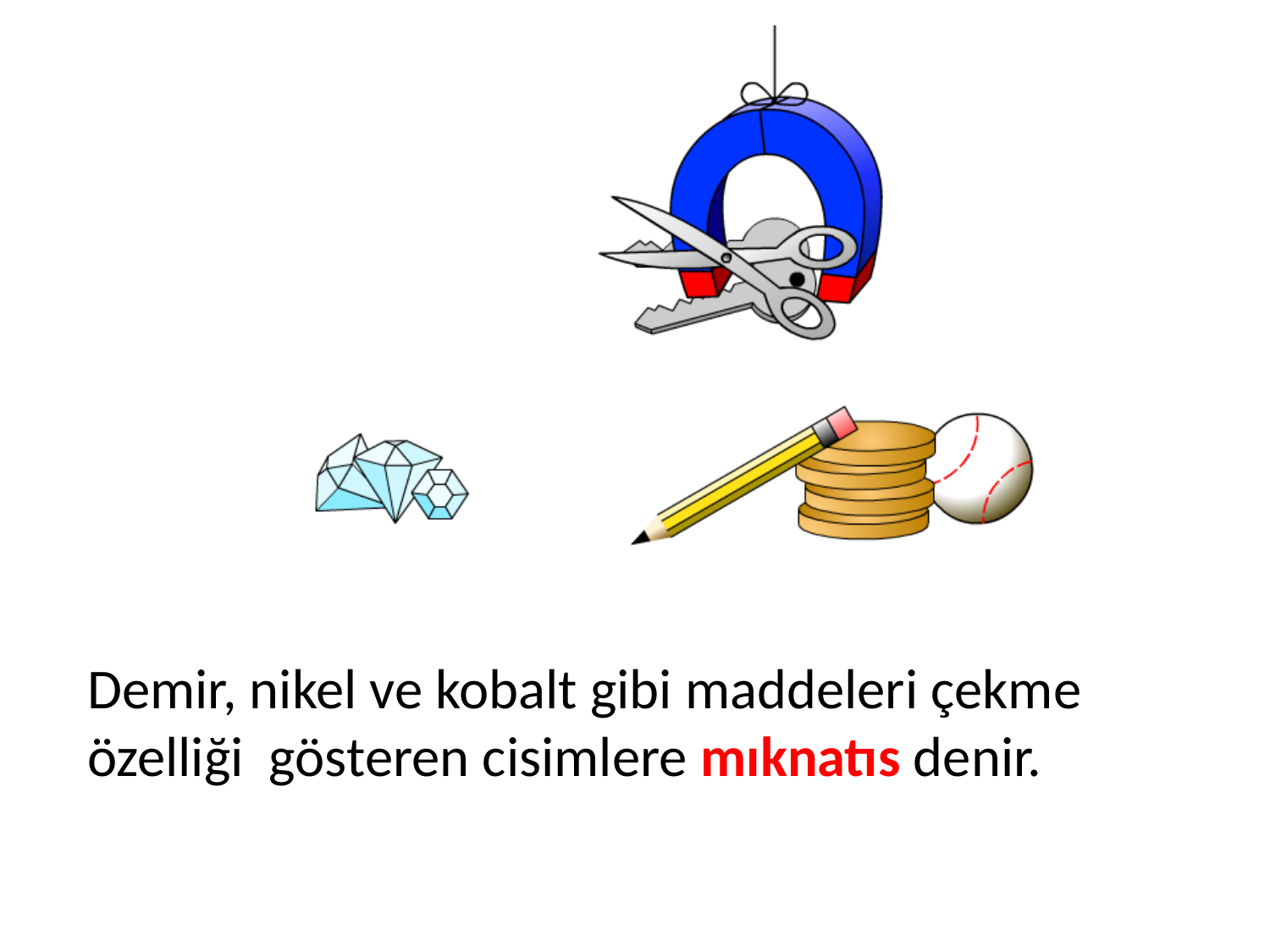

Demir, nikel ve kobalt gibi maddeleri çekme özelliği  gösteren cisimlere mıknatıs denir.